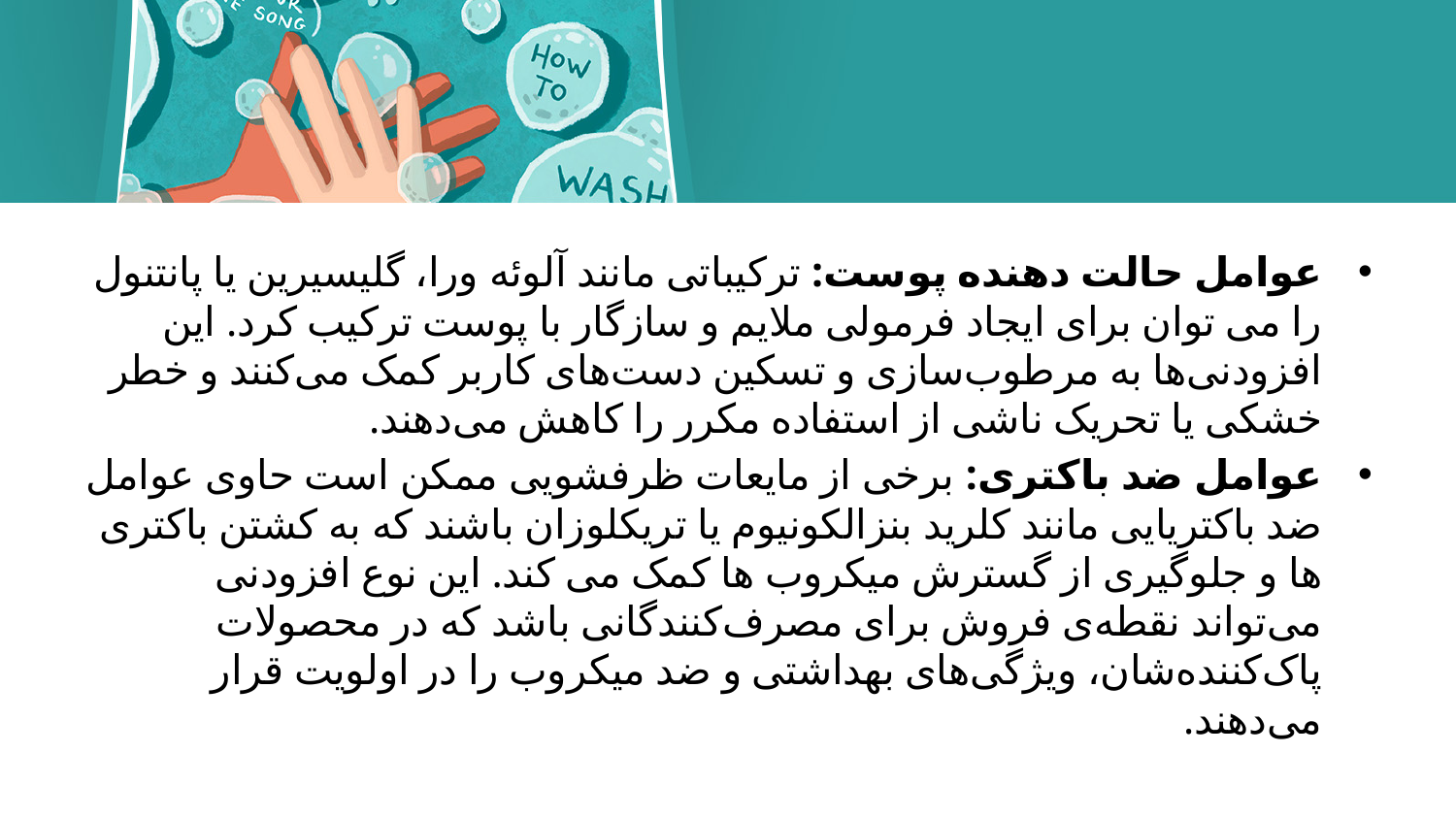

#
عوامل حالت دهنده پوست: ترکیباتی مانند آلوئه ورا، گلیسیرین یا پانتنول را می توان برای ایجاد فرمولی ملایم و سازگار با پوست ترکیب کرد. این افزودنی‌ها به مرطوب‌سازی و تسکین دست‌های کاربر کمک می‌کنند و خطر خشکی یا تحریک ناشی از استفاده مکرر را کاهش می‌دهند.
عوامل ضد باکتری: برخی از مایعات ظرفشویی ممکن است حاوی عوامل ضد باکتریایی مانند کلرید بنزالکونیوم یا تریکلوزان باشند که به کشتن باکتری ها و جلوگیری از گسترش میکروب ها کمک می کند. این نوع افزودنی می‌تواند نقطه‌ی فروش برای مصرف‌کنندگانی باشد که در محصولات پاک‌کننده‌شان، ویژگی‌های بهداشتی و ضد میکروب را در اولویت قرار می‌دهند.